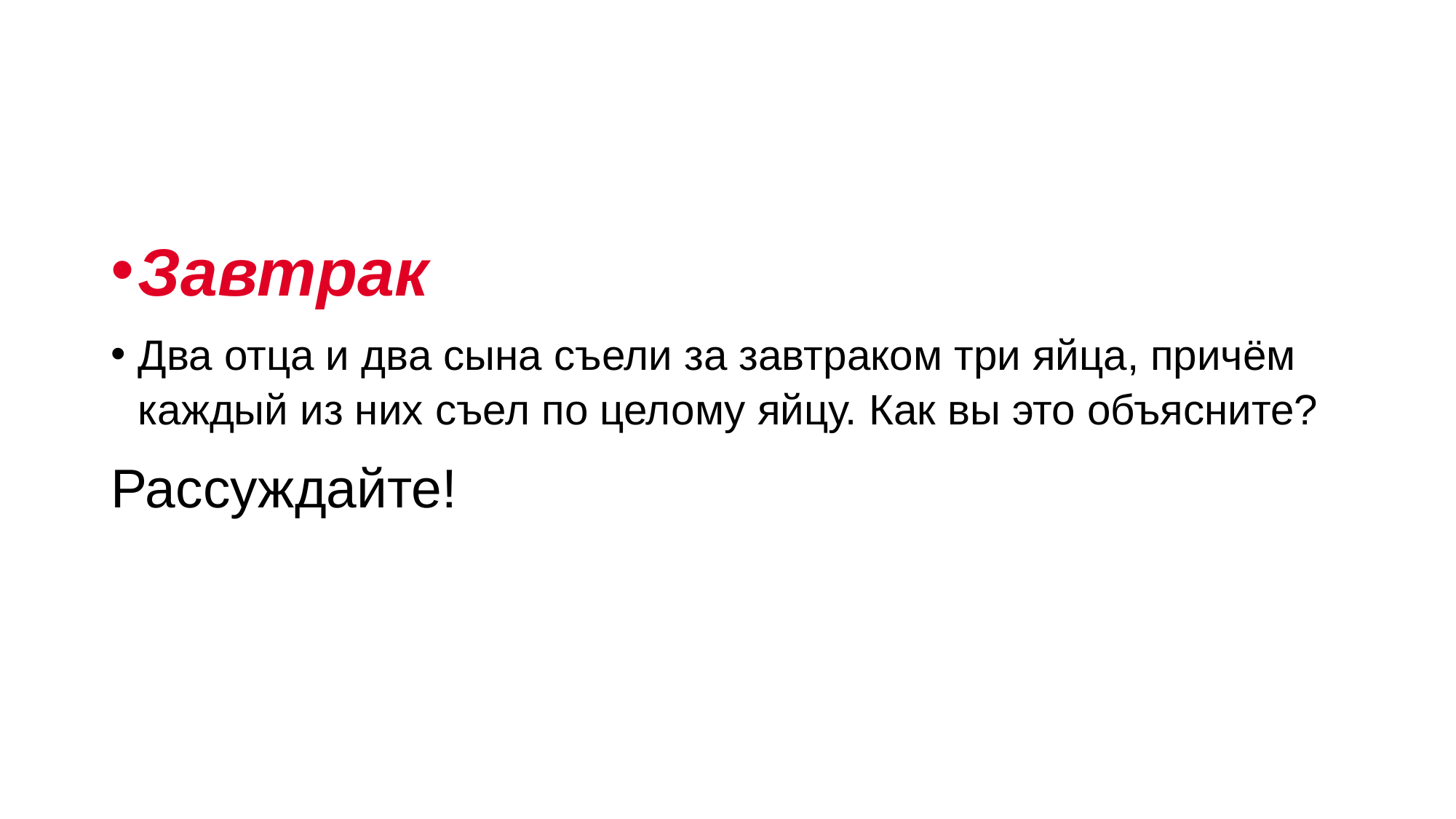

#
Завтрак
Два отца и два сына съели за завтраком три яйца, причём каждый из них съел по целому яйцу. Как вы это объясните?
Рассуждайте!